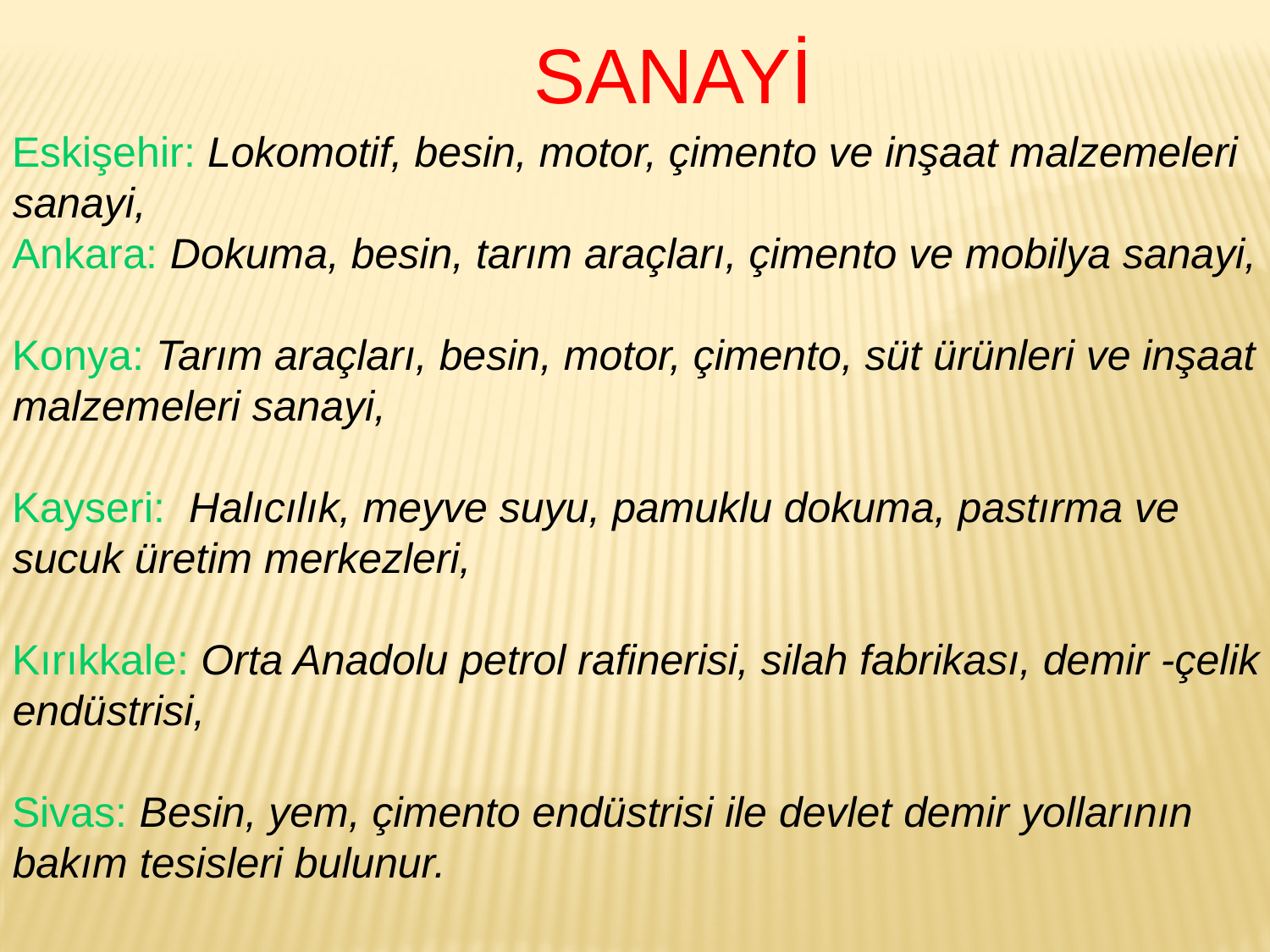

SANAYİ
Eskişehir: Lokomotif, besin, motor, çimento ve inşaat malzemeleri sanayi,
Ankara: Dokuma, besin, tarım araçları, çimento ve mobilya sanayi,

Konya: Tarım araçları, besin, motor, çimento, süt ürünleri ve inşaat malzemeleri sanayi,

Kayseri:  Halıcılık, meyve suyu, pamuklu dokuma, pastırma ve sucuk üretim merkezleri,

Kırıkkale: Orta Anadolu petrol rafinerisi, silah fabrikası, demir -çelik endüstrisi,

Sivas: Besin, yem, çimento endüstrisi ile devlet demir yollarının bakım tesisleri bulunur.